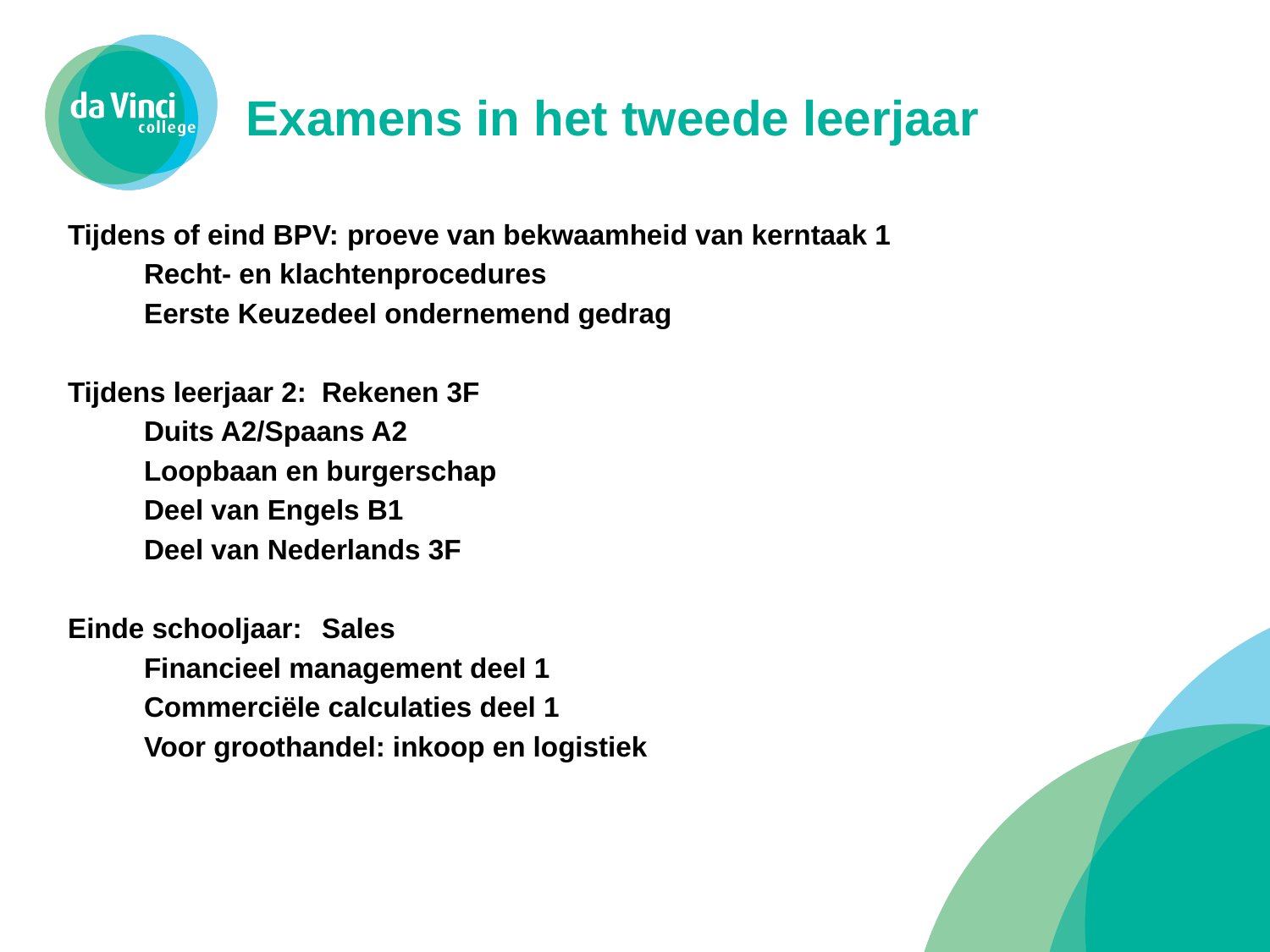

# Examens in het tweede leerjaar

Tijdens of eind BPV: 	proeve van bekwaamheid van kerntaak 1
			Recht- en klachtenprocedures
			Eerste Keuzedeel ondernemend gedrag

Tijdens leerjaar 2:	Rekenen 3F
			Duits A2/Spaans A2
			Loopbaan en burgerschap
			Deel van Engels B1
			Deel van Nederlands 3F

Einde schooljaar: 	Sales
			Financieel management deel 1
			Commerciële calculaties deel 1
			Voor groothandel: inkoop en logistiek